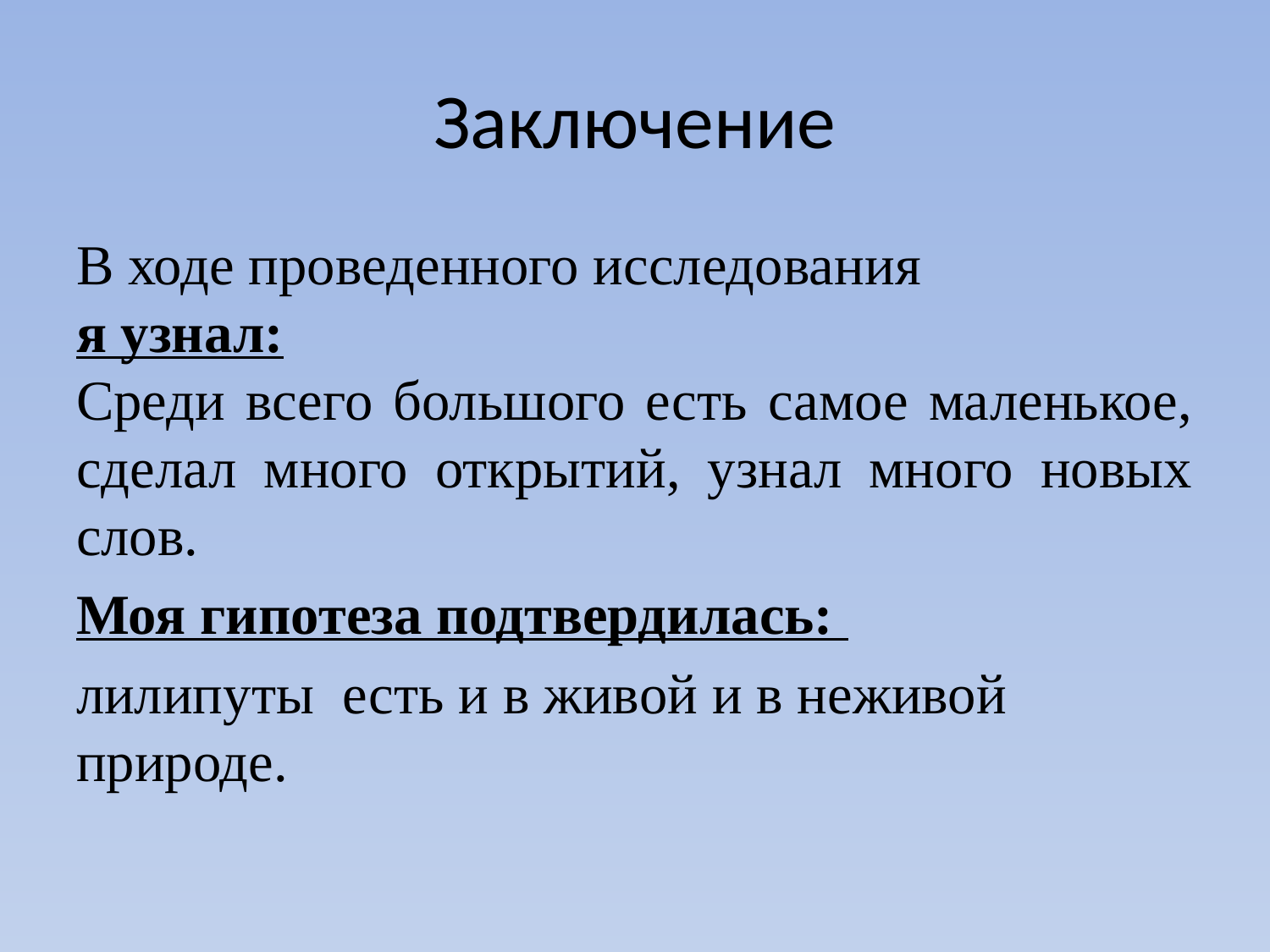

# Заключение
В ходе проведенного исследования
я узнал:
Среди всего большого есть самое маленькое, сделал много открытий, узнал много новых слов.
Моя гипотеза подтвердилась:
лилипуты  есть и в живой и в неживой природе.